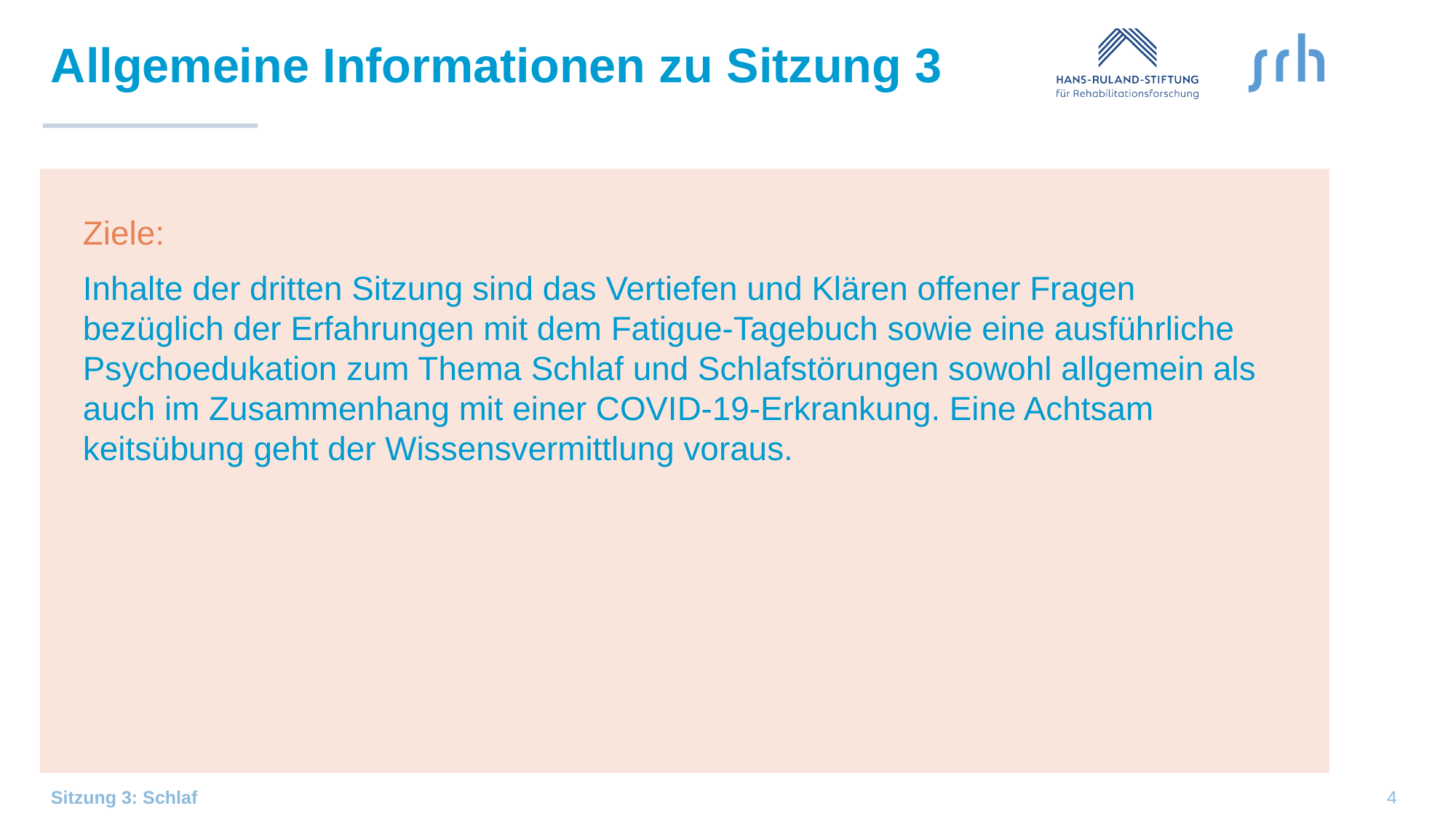

# Allgemeine Informationen zu Sitzung 3
Ziele:
Inhalte der dritten Sitzung sind das Vertiefen und Klären offener Fragen bezüglich der Erfahrungen mit dem Fatigue-Tagebuch sowie eine ausführliche Psychoedukation zum Thema Schlaf und Schlafstörungen sowohl allgemein als auch im Zusammenhang mit einer COVID-19-Erkrankung. Eine Achtsam­keitsübung geht der Wissensvermittlung voraus.
4
Sitzung 3: Schlaf